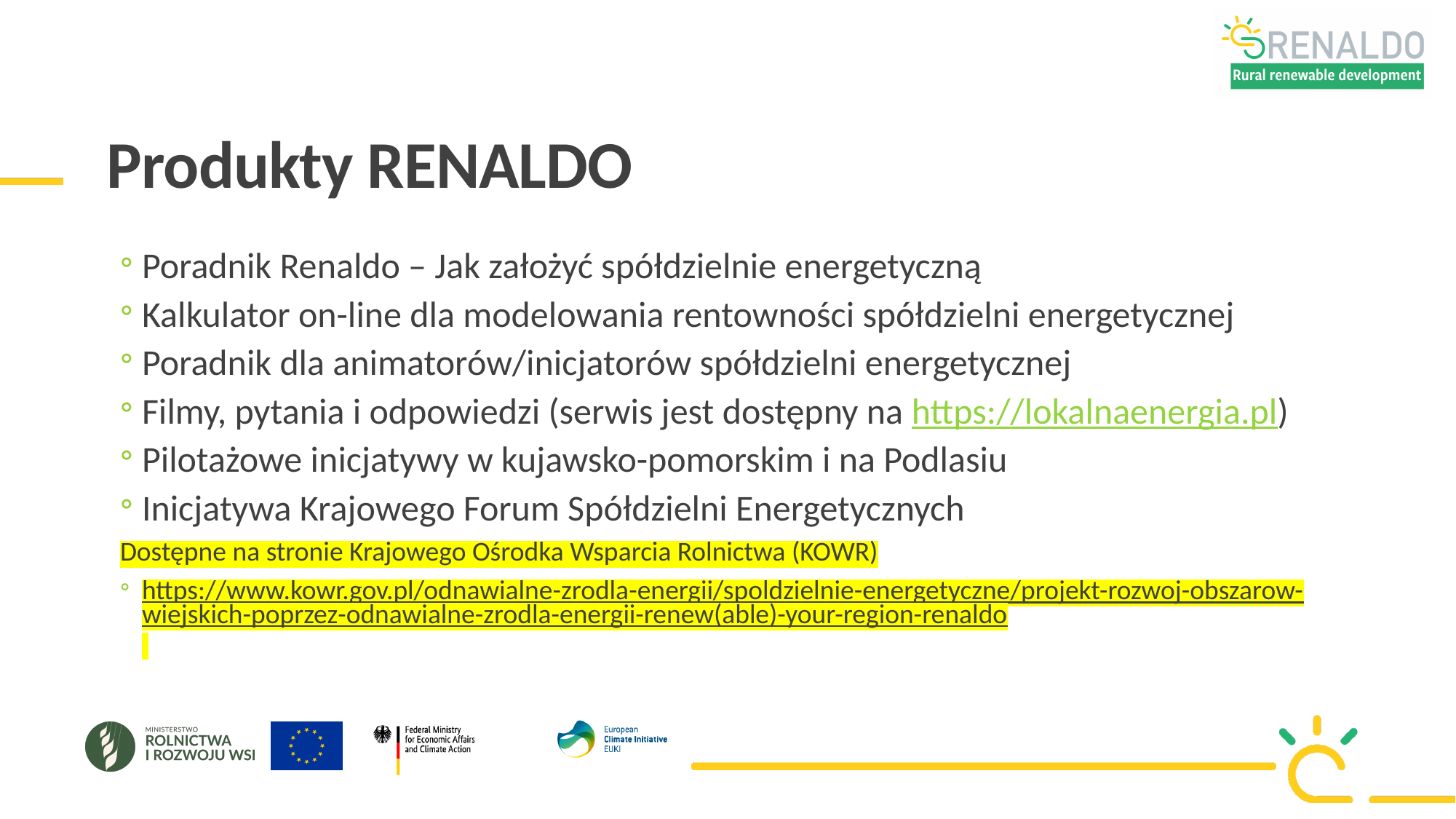

# Produkty RENALDO

Poradnik Renaldo – Jak założyć spółdzielnie energetyczną
Kalkulator on-line dla modelowania rentowności spółdzielni energetycznej
Poradnik dla animatorów/inicjatorów spółdzielni energetycznej
Filmy, pytania i odpowiedzi (serwis jest dostępny na https://lokalnaenergia.pl)
Pilotażowe inicjatywy w kujawsko-pomorskim i na Podlasiu
Inicjatywa Krajowego Forum Spółdzielni Energetycznych
Dostępne na stronie Krajowego Ośrodka Wsparcia Rolnictwa (KOWR)
https://www.kowr.gov.pl/odnawialne-zrodla-energii/spoldzielnie-energetyczne/projekt-rozwoj-obszarow-wiejskich-poprzez-odnawialne-zrodla-energii-renew(able)-your-region-renaldo